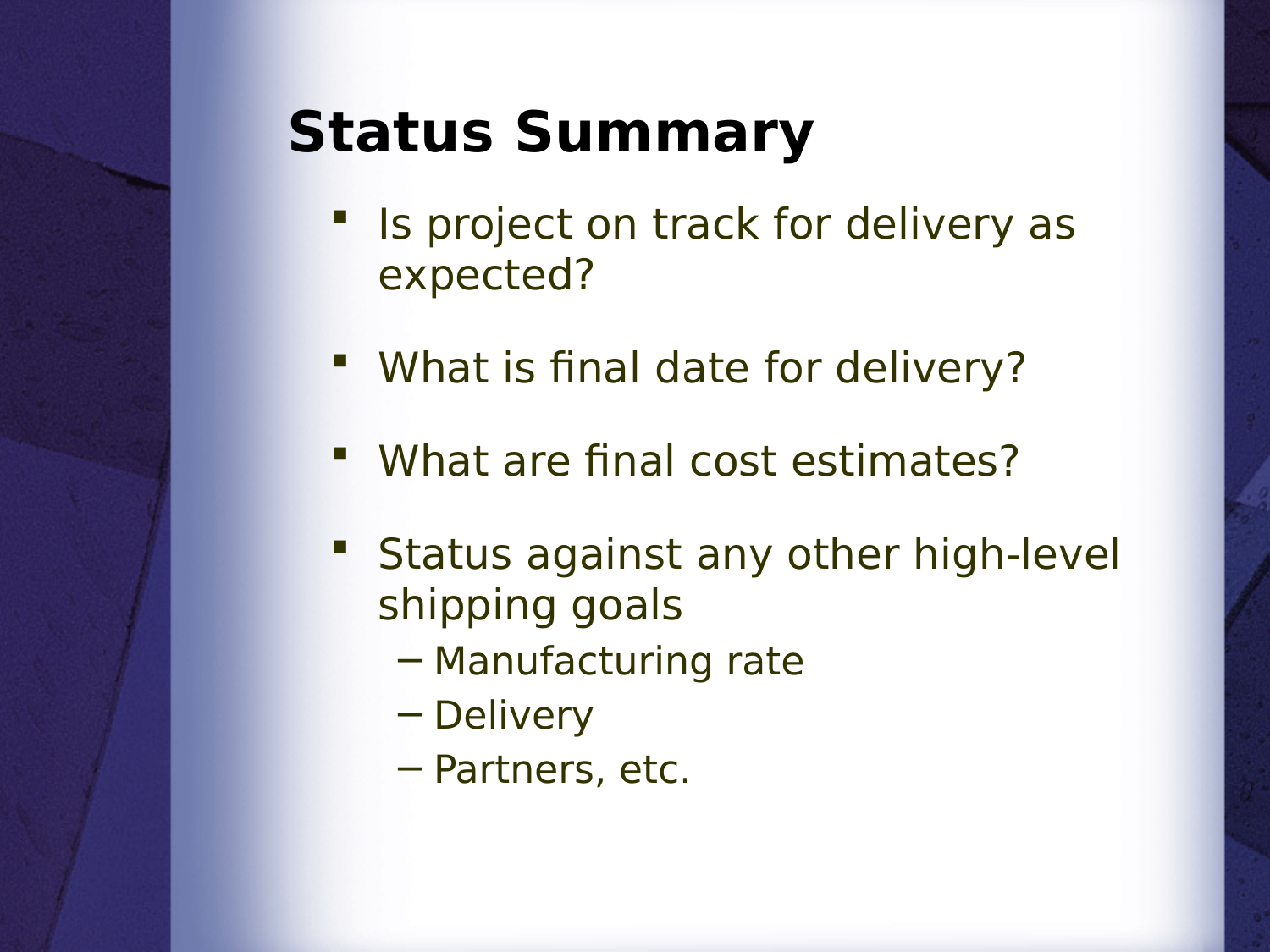

# Status Summary
Is project on track for delivery as expected?
What is final date for delivery?
What are final cost estimates?
Status against any other high-level shipping goals
Manufacturing rate
Delivery
Partners, etc.